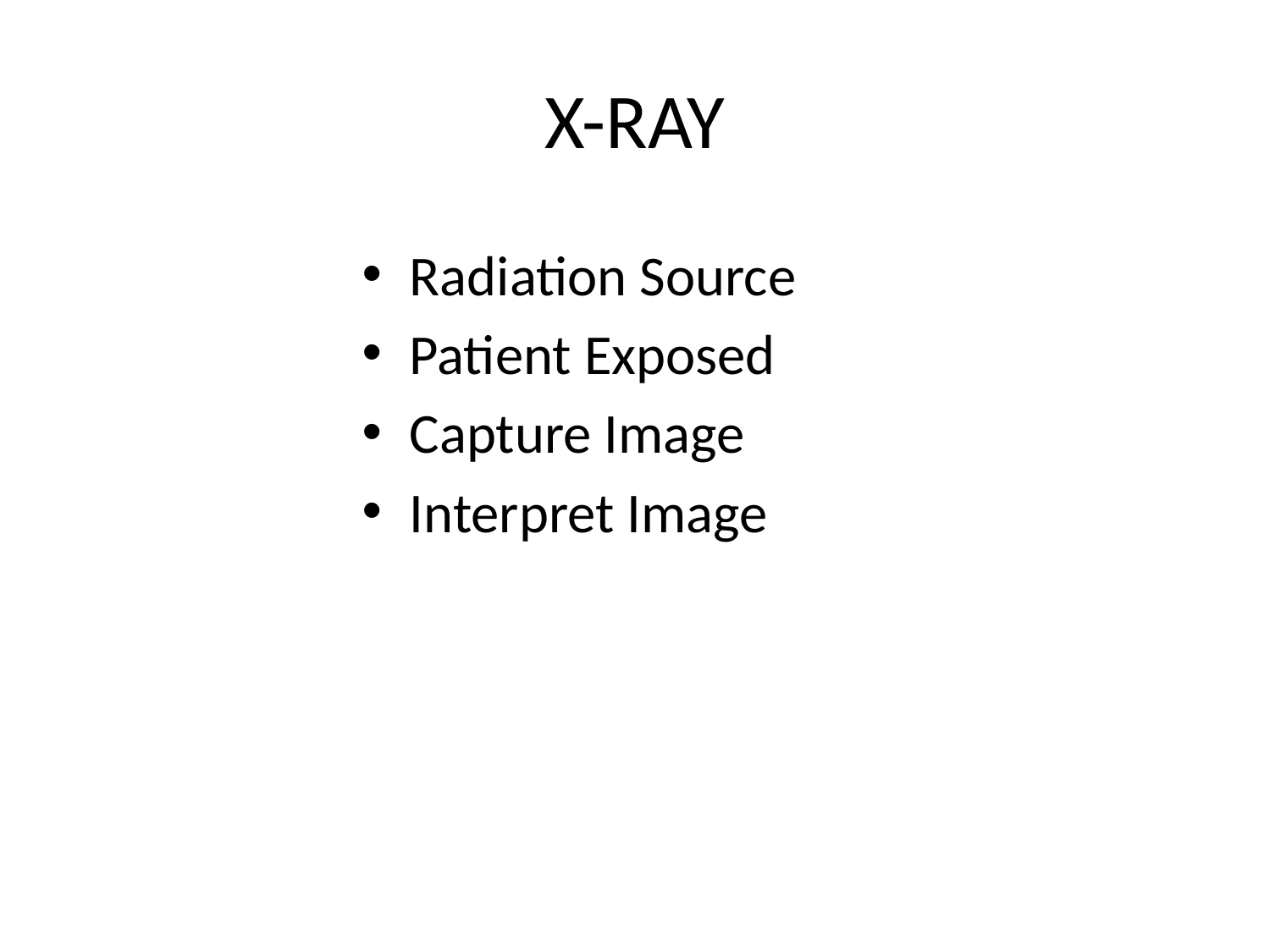

# X-RAY
Radiation Source
Patient Exposed
Capture Image
Interpret Image